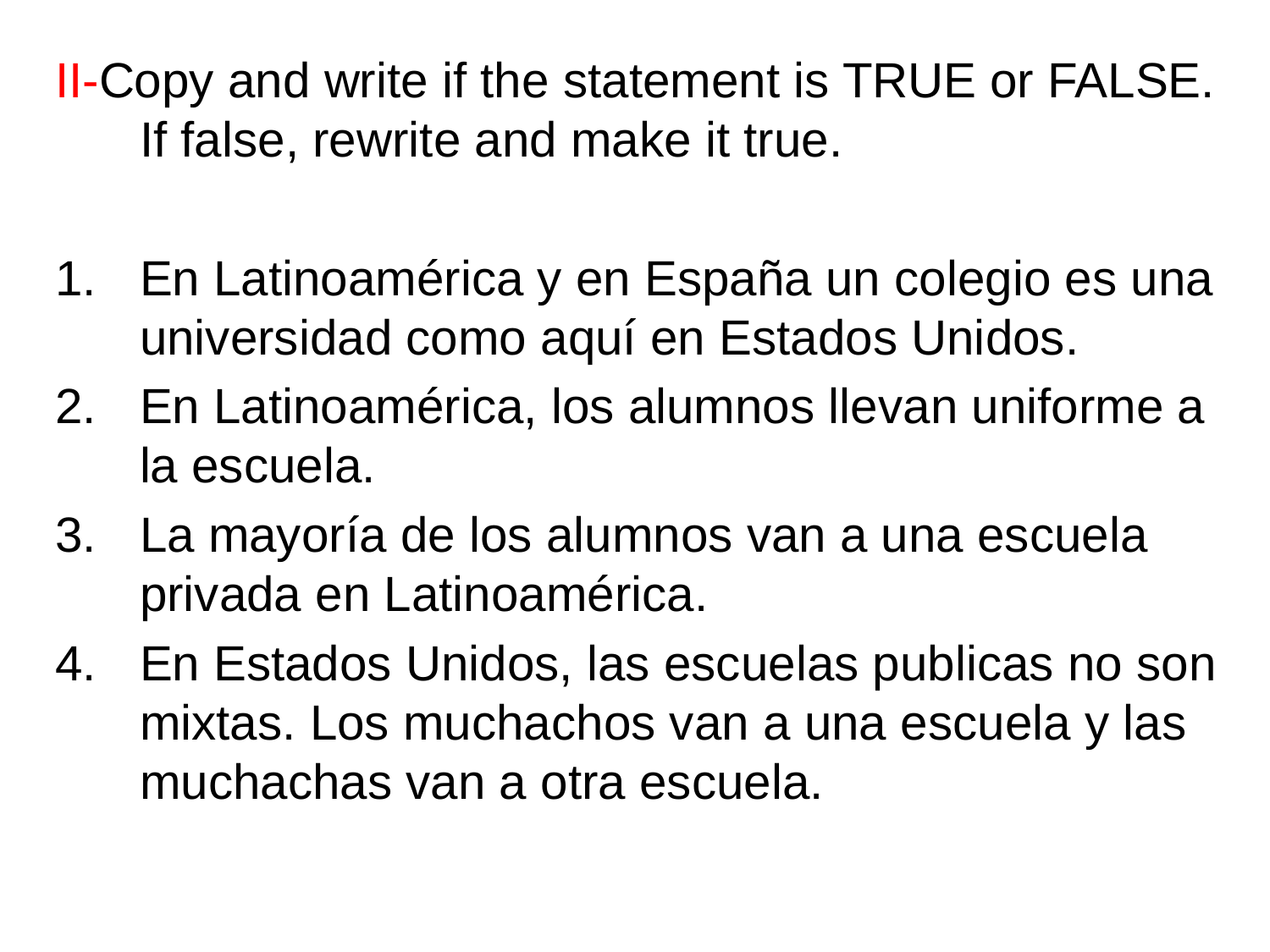

II-Copy and write if the statement is TRUE or FALSE. If false, rewrite and make it true.

En Latinoamérica y en España un colegio es una universidad como aquí en Estados Unidos.
En Latinoamérica, los alumnos llevan uniforme a la escuela.
La mayoría de los alumnos van a una escuela privada en Latinoamérica.
En Estados Unidos, las escuelas publicas no son mixtas. Los muchachos van a una escuela y las muchachas van a otra escuela.